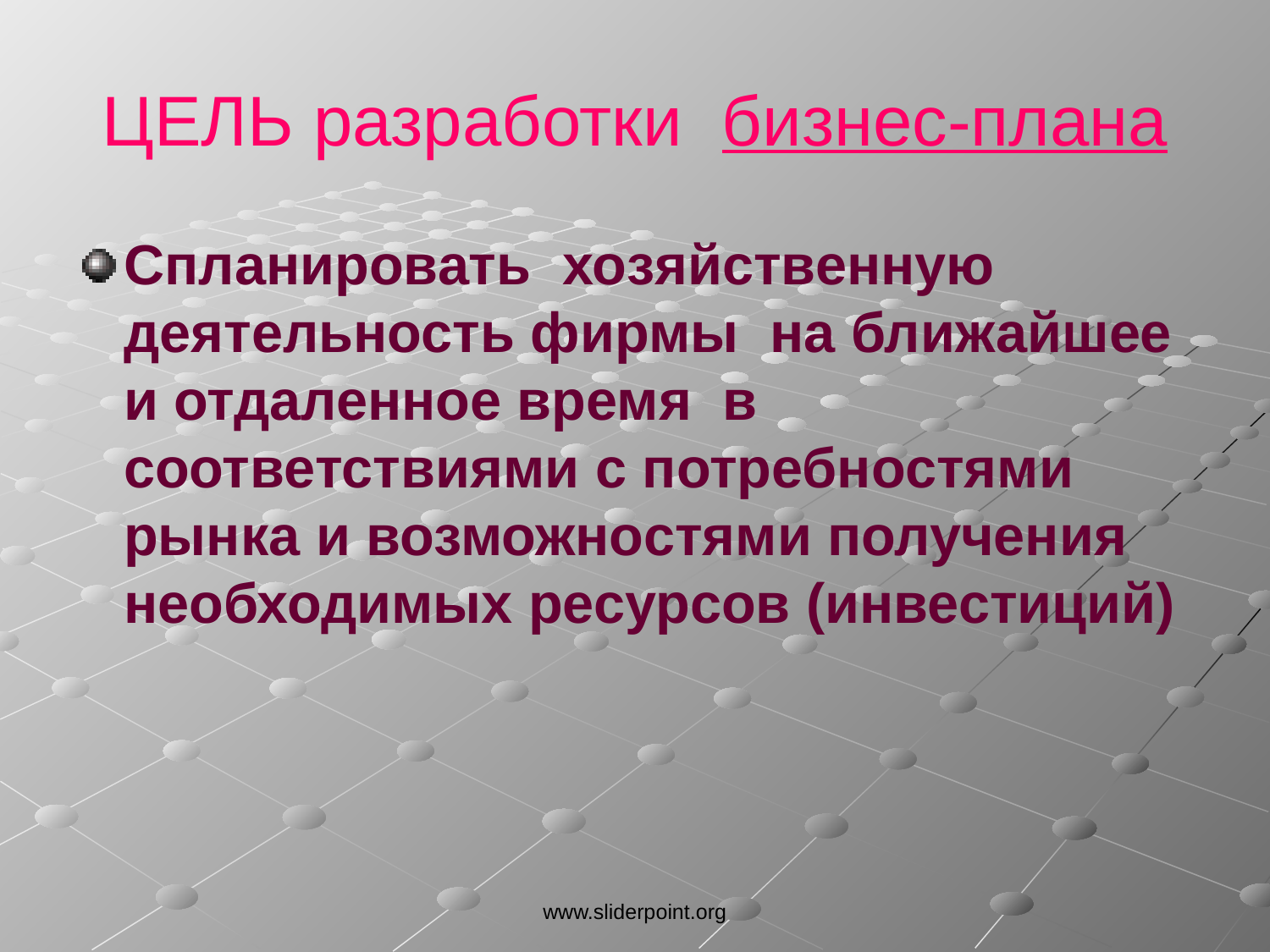

# ЦЕЛЬ разработки  бизнес-плана
Спланировать  хозяйственную деятельность фирмы  на ближайшее  и отдаленное время  в соответствиями с потребностями рынка и возможностями получения  необходимых ресурсов (инвестиций)
www.sliderpoint.org